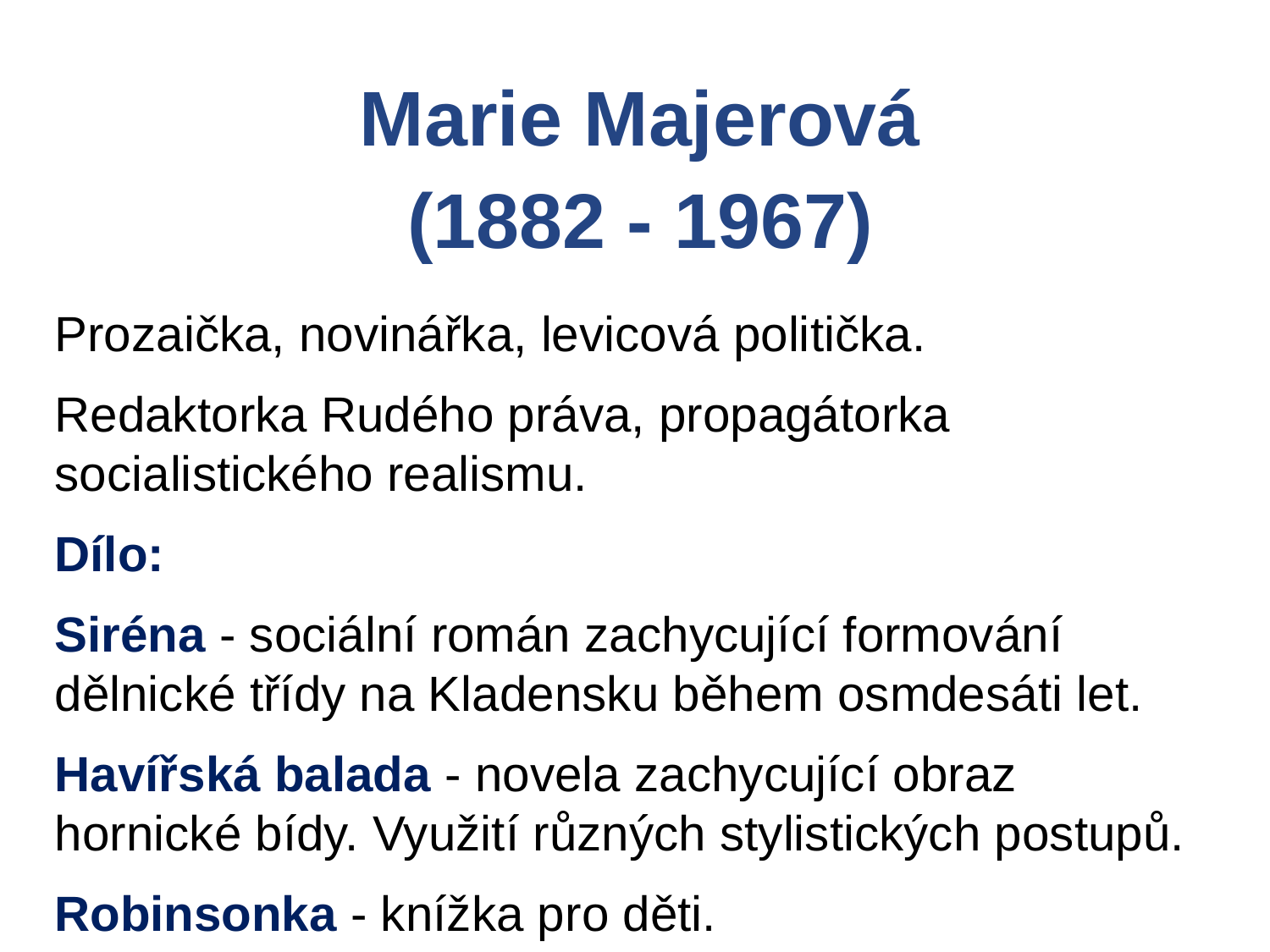

Marie Majerová
(1882 - 1967)
Prozaička, novinářka, levicová politička.
Redaktorka Rudého práva, propagátorka socialistického realismu.
Dílo:
Siréna - sociální román zachycující formování dělnické třídy na Kladensku během osmdesáti let.
Havířská balada - novela zachycující obraz hornické bídy. Využití různých stylistických postupů.
Robinsonka - knížka pro děti.